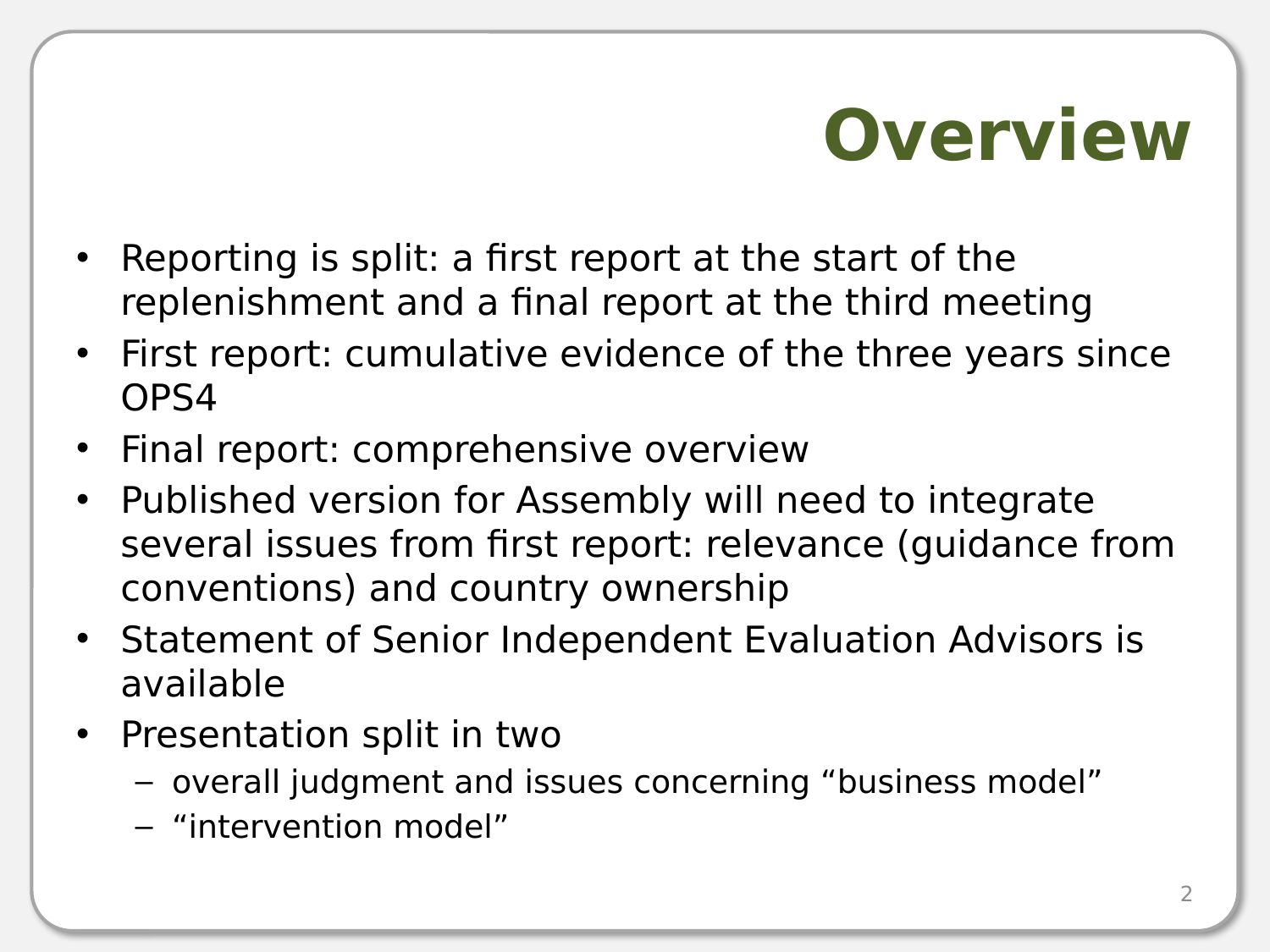

# Overview
Reporting is split: a first report at the start of the replenishment and a final report at the third meeting
First report: cumulative evidence of the three years since OPS4
Final report: comprehensive overview
Published version for Assembly will need to integrate several issues from first report: relevance (guidance from conventions) and country ownership
Statement of Senior Independent Evaluation Advisors is available
Presentation split in two
overall judgment and issues concerning “business model”
“intervention model”

2